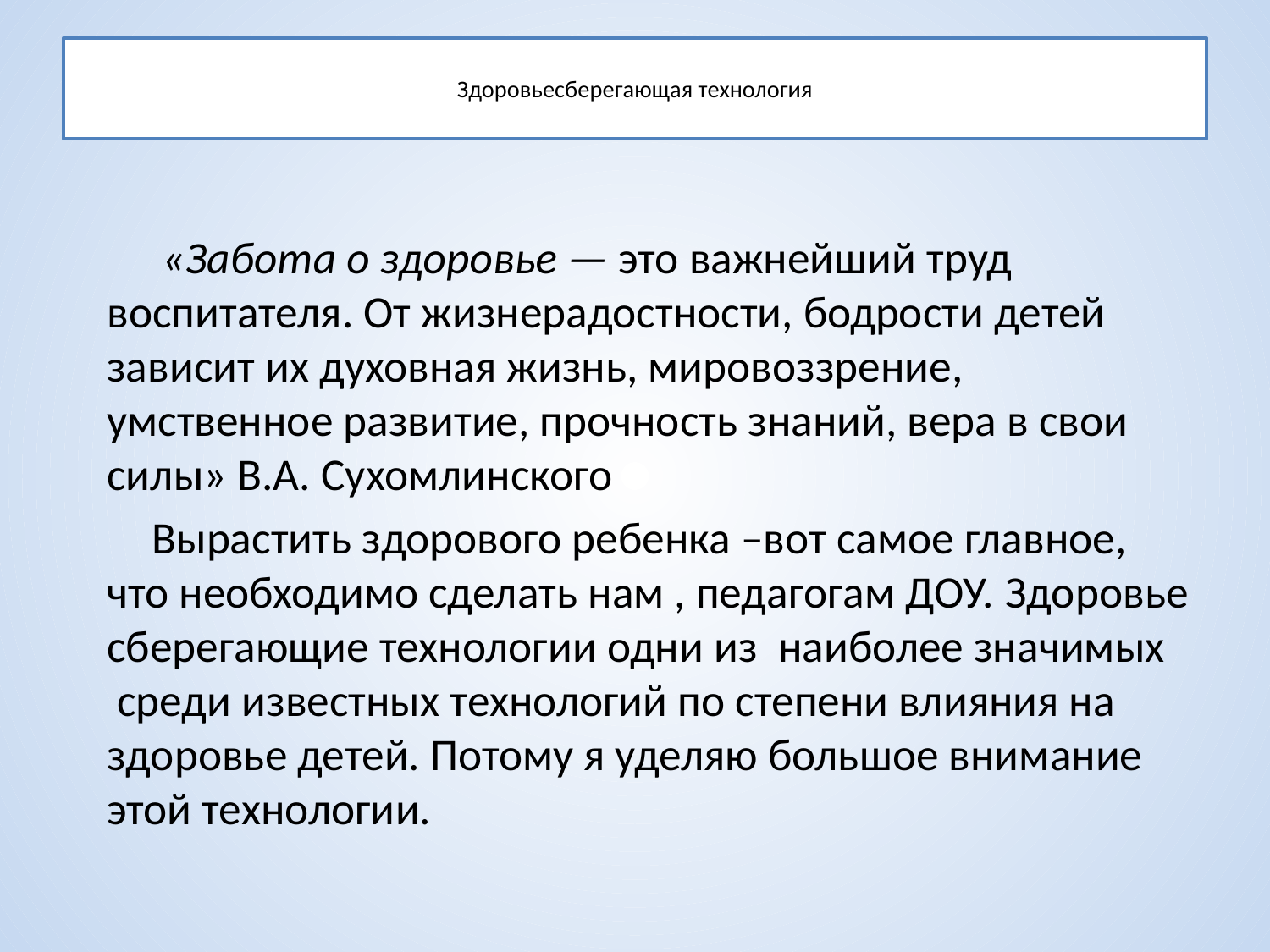

# Здоровьесберегающая технология
 «Забота о здоровье — это важнейший труд воспитателя. От жизнерадостности, бодрости детей зависит их духовная жизнь, мировоззрение, умственное развитие, прочность знаний, вера в свои силы» В.А. Сухомлинского
Вырастить здорового ребенка –вот самое главное, что необходимо сделать нам , педагогам ДОУ. Здоровье сберегающие технологии одни из  наиболее значимых  среди известных технологий по степени влияния на здоровье детей. Потому я уделяю большое внимание этой технологии.